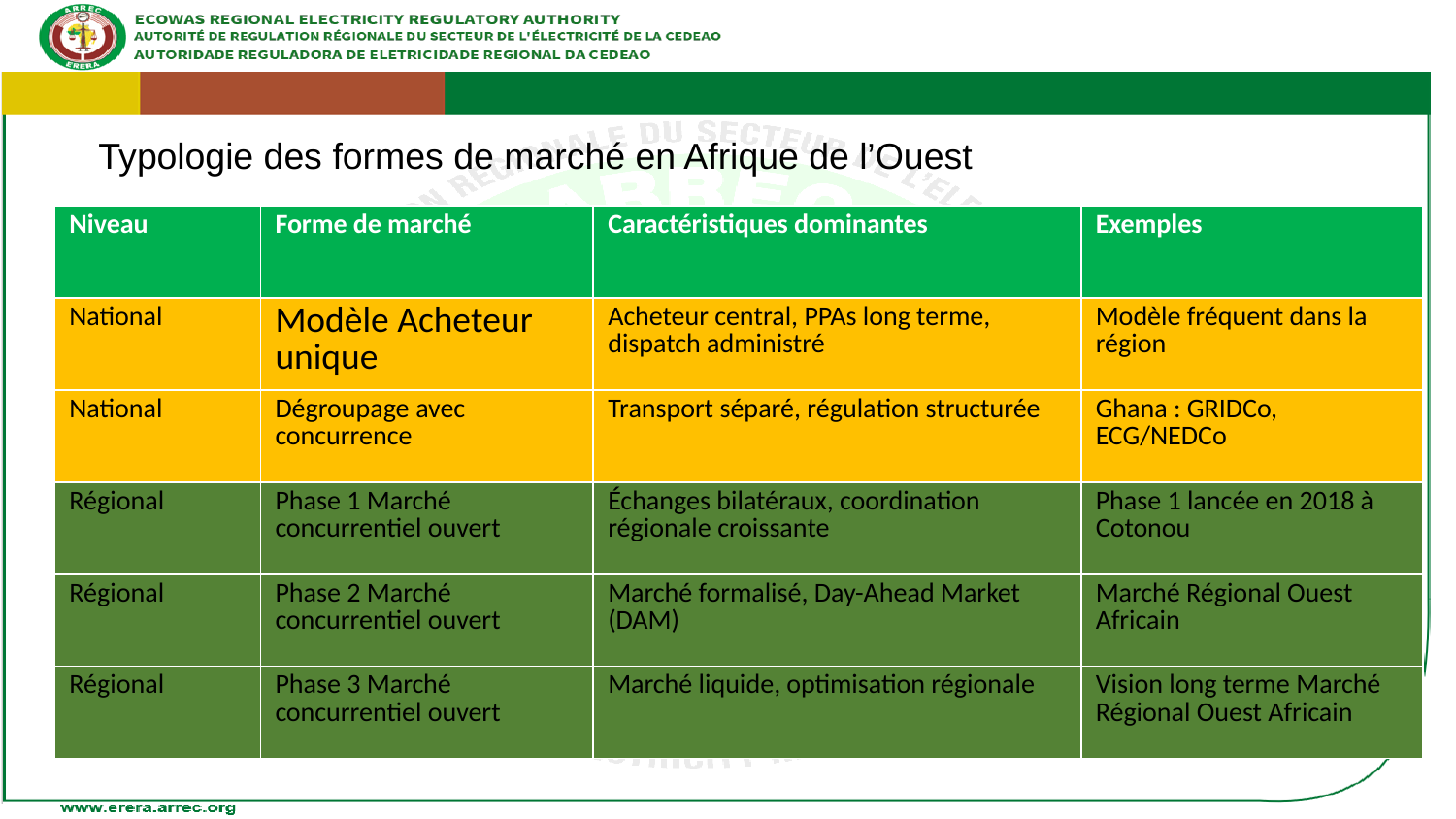

# Typologie des formes de marché en Afrique de l’Ouest
| Niveau | Forme de marché | Caractéristiques dominantes | Exemples |
| --- | --- | --- | --- |
| National | Modèle Acheteur unique | Acheteur central, PPAs long terme, dispatch administré | Modèle fréquent dans la région |
| National | Dégroupage avec concurrence | Transport séparé, régulation structurée | Ghana : GRIDCo, ECG/NEDCo |
| Régional | Phase 1 Marché concurrentiel ouvert | Échanges bilatéraux, coordination régionale croissante | Phase 1 lancée en 2018 à Cotonou |
| Régional | Phase 2 Marché concurrentiel ouvert | Marché formalisé, Day-Ahead Market (DAM) | Marché Régional Ouest Africain |
| Régional | Phase 3 Marché concurrentiel ouvert | Marché liquide, optimisation régionale | Vision long terme Marché Régional Ouest Africain |